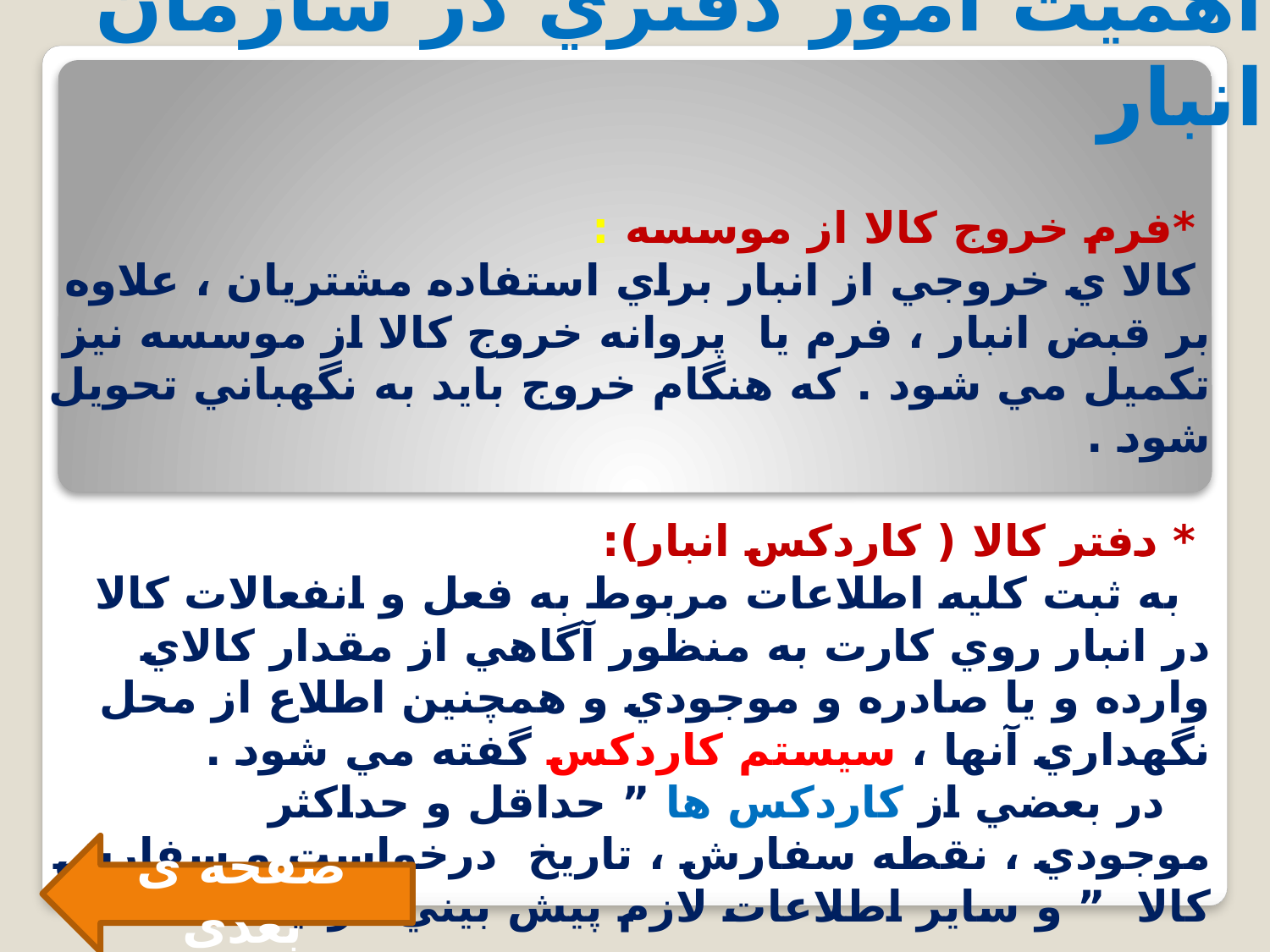

# اهميت امور دفتري در سازمان انبار

 *فرم خروج كالا از موسسه :
 كالا ي خروجي از انبار براي استفاده مشتريان ، علاوه بر قبض انبار ، فرم يا  پروانه خروج كالا از موسسه نيز تكميل مي شود . كه هنگام خروج بايد به نگهباني تحويل شود .

 * دفتر كالا ( كاردكس انبار):
  به ثبت كليه اطلاعات مربوط به فعل و انفعالات كالا در انبار روي كارت به منظور آگاهي از مقدار كالاي وارده و يا صادره و موجودي و همچنين اطلاع از محل نگهداري آنها ، سيستم كاردكس گفته مي شود .
   در بعضي از كاردكس ها ” حداقل و حداكثر موجودي ، نقطه سفارش ، تاريخ  درخواست و سفارش كالا  ” و ساير اطلاعات لازم پيش بيني گرديده است .

صفحه ی بعدی